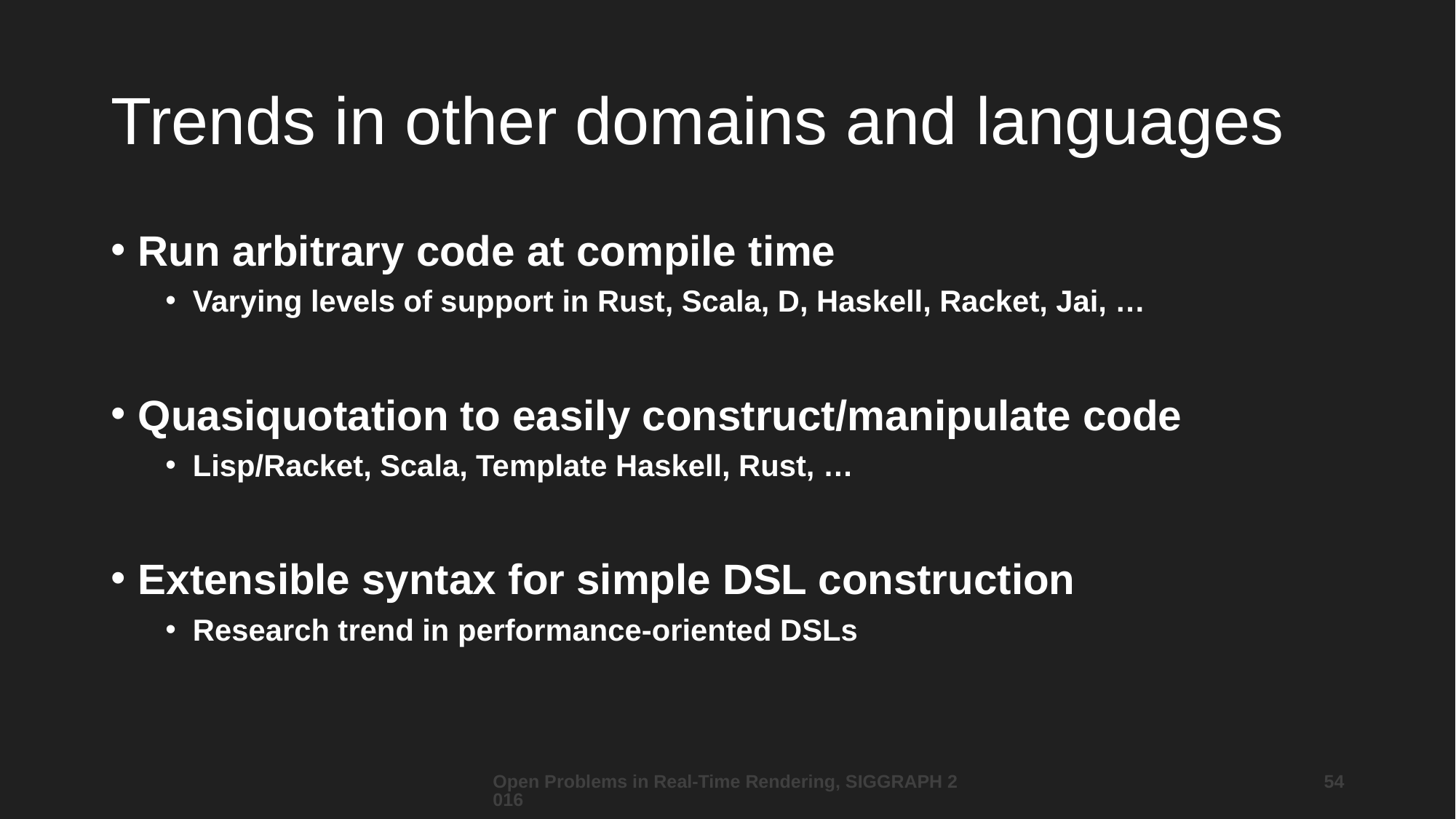

# Trends in other domains and languages
Run arbitrary code at compile time
Varying levels of support in Rust, Scala, D, Haskell, Racket, Jai, …

Quasiquotation to easily construct/manipulate code
Lisp/Racket, Scala, Template Haskell, Rust, …

Extensible syntax for simple DSL construction
Research trend in performance-oriented DSLs
Open Problems in Real-Time Rendering, SIGGRAPH 2016
54